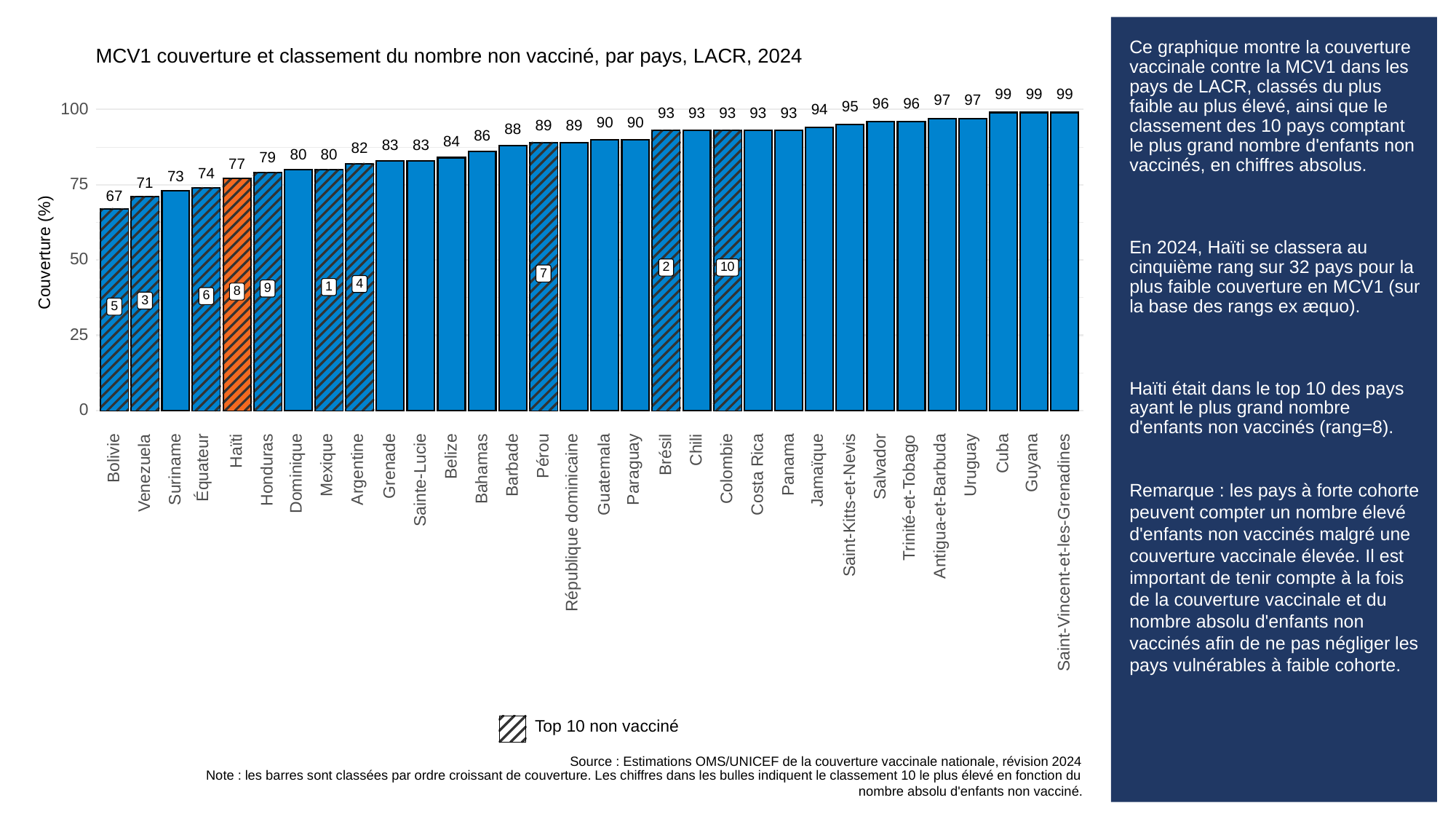

# Ce graphique montre la couverture vaccinale contre la MCV1 dans les pays de LACR, classés du plus faible au plus élevé, ainsi que le classement des 10 pays comptant le plus grand nombre d'enfants non vaccinés, en chiffres absolus.

En 2024, Haïti se classera au cinquième rang sur 32 pays pour la plus faible couverture en MCV1 (sur la base des rangs ex æquo).

Haïti était dans le top 10 des pays ayant le plus grand nombre d'enfants non vaccinés (rang=8).

Remarque : les pays à forte cohorte peuvent compter un nombre élevé d'enfants non vaccinés malgré une couverture vaccinale élevée. Il est important de tenir compte à la fois de la couverture vaccinale et du nombre absolu d'enfants non vaccinés afin de ne pas négliger les pays vulnérables à faible cohorte.

MCV1 couverture et classement du nombre non vacciné, par pays, LACR, 2024
99
99
99
97
97
96
96
95
100
94
93
93
93
93
93

90
90

89
89

88

86

84

83
83

82

80
80

79

77

74

73

71

75

67

Couverture (%)

50

10
2

7

4

1

9

8

6

3

5

25

0

Chili
Haïti
Cuba
Brésil
Pérou
Belize
Bolivie
Guyana
Uruguay
Mexique
Équateur
Panama
Barbade
Grenade
Salvador
Argentine
Paraguay
Jamaïque
Colombie
Bahamas
Suriname
Honduras
Dominique
Venezuela
Costa Rica
Guatemala
Sainte-Lucie
Trinité-et-Tobago
Antigua-et-Barbuda
Saint-Kitts-et-Nevis
République dominicaine
Saint-Vincent-et-les-Grenadines

Top 10 non vacciné

Source : Estimations OMS/UNICEF de la couverture vaccinale nationale, révision 2024
Note : les barres sont classées par ordre croissant de couverture. Les chiffres dans les bulles indiquent le classement 10 le plus élevé en fonction du
nombre absolu d'enfants non vacciné.